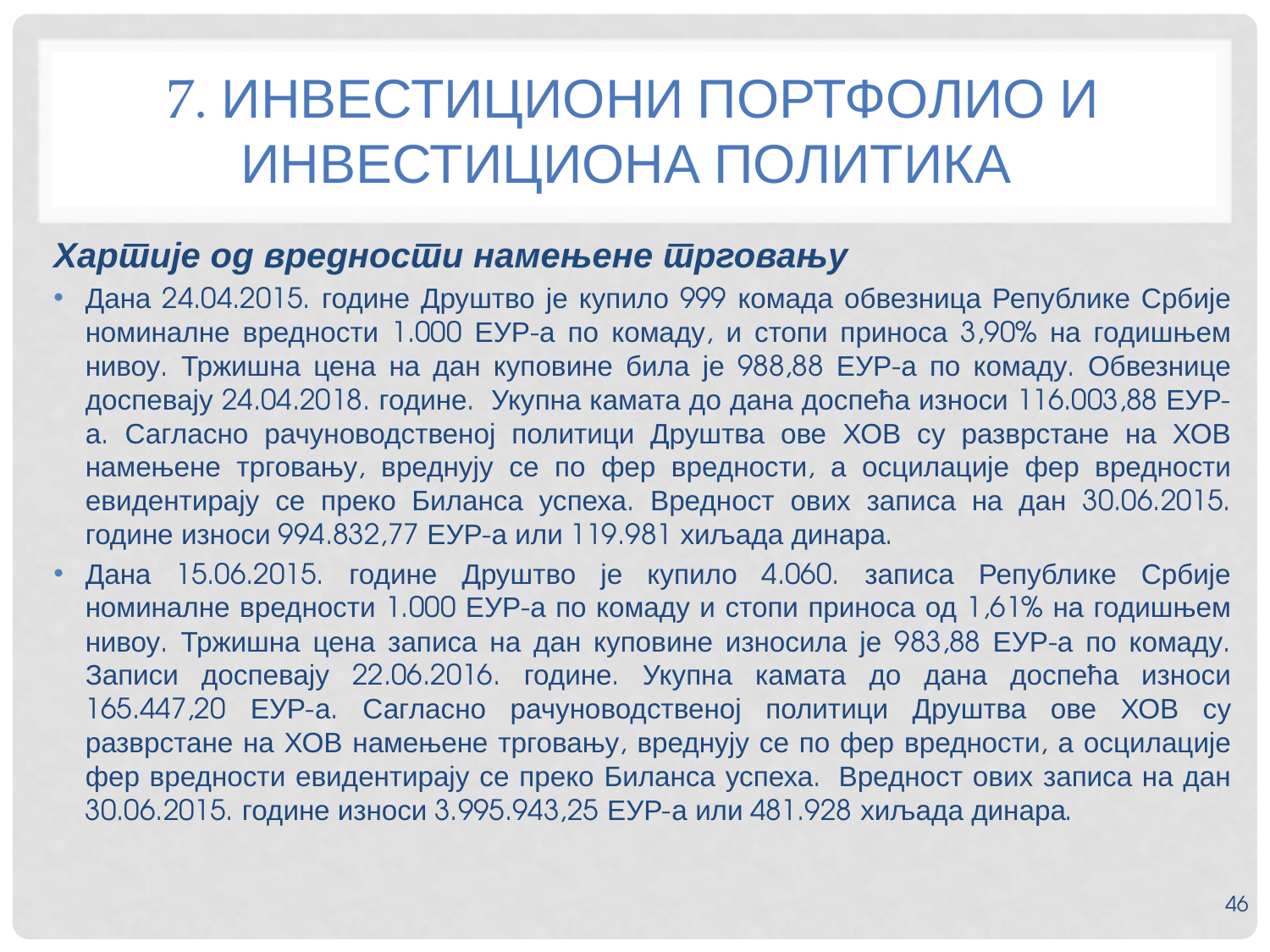

# 7. ИНВЕСТИЦИОНИ ПОРТФОЛИО И ИНВЕСТИЦИОНА ПОЛИТИКА
Хартије од вредности намењене трговању
Дана 24.04.2015. године Друштво је купило 999 комада обвезница Републике Србије номиналне вредности 1.000 ЕУР-а по комаду, и стопи приноса 3,90% на годишњем нивоу. Тржишна цена на дан куповине била је 988,88 ЕУР-а по комаду. Обвезнице доспевају 24.04.2018. године.  Укупна камата до дана доспећа износи 116.003,88 ЕУР-а. Сагласно рачуноводственој политици Друштва ове ХОВ су разврстане на ХОВ намењене трговању, вреднују се по фер вредности, а осцилације фер вредности евидентирају се преко Биланса успеха. Вредност ових записа на дан 30.06.2015. године износи 994.832,77 ЕУР-а или 119.981 хиљада динара.
Дана 15.06.2015. године Друштво је купило 4.060. записа Републике Србије номиналне вредности 1.000 ЕУР-а по комаду и стопи приноса од 1,61% на годишњем нивоу. Тржишна цена записа на дан куповине износила је 983,88 ЕУР-а по комаду. Записи доспевају 22.06.2016. године. Укупна камата до дана доспећа износи 165.447,20 ЕУР-а. Сагласно рачуноводственој политици Друштва ове ХОВ су разврстане на ХОВ намењене трговању, вреднују се по фер вредности, а осцилације фер вредности евидентирају се преко Биланса успеха.  Вредност ових записа на дан 30.06.2015. године износи 3.995.943,25 ЕУР-а или 481.928 хиљада динара.

46